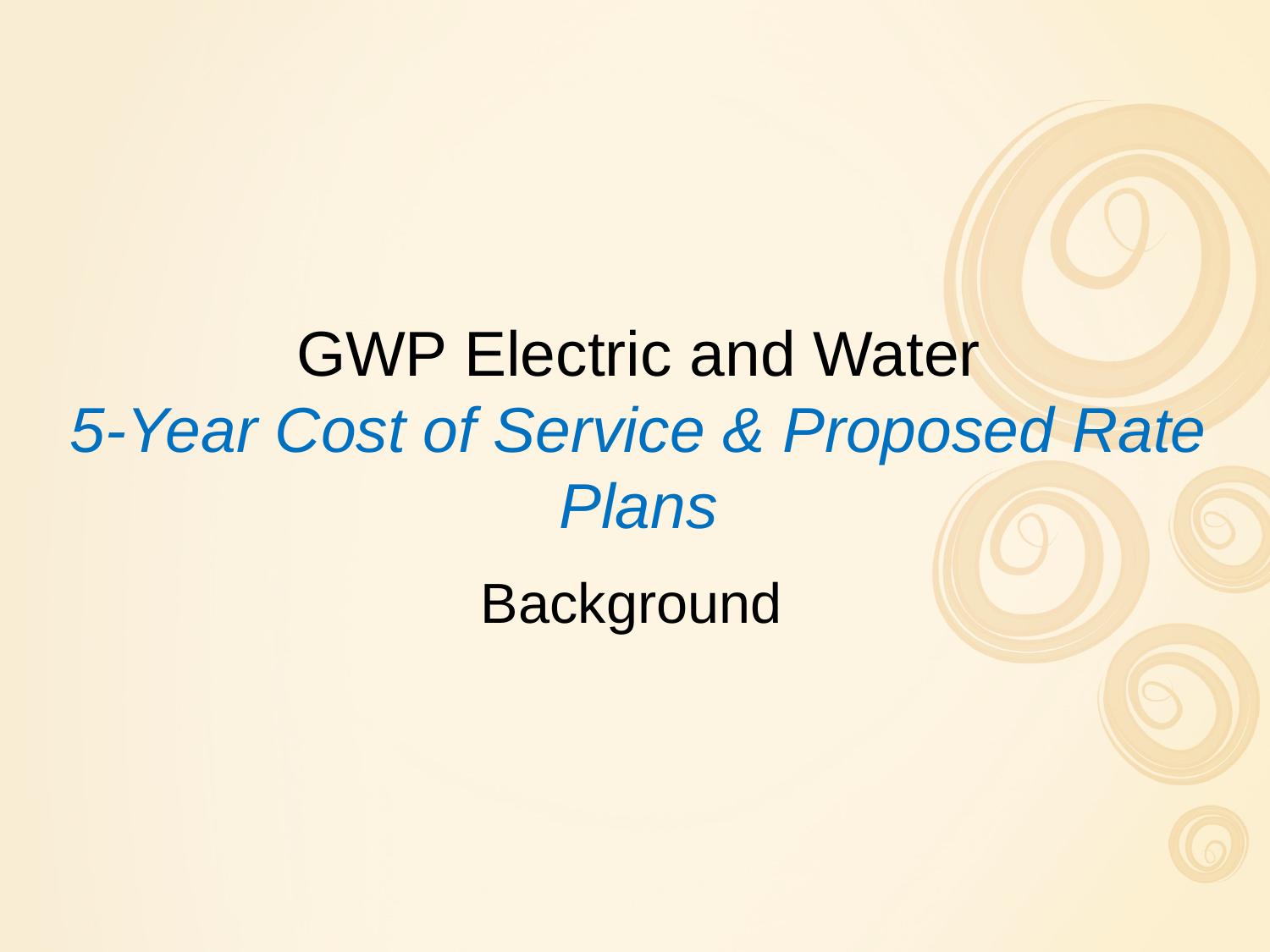

GWP Electric and Water
5-Year Cost of Service & Proposed Rate Plans
Background